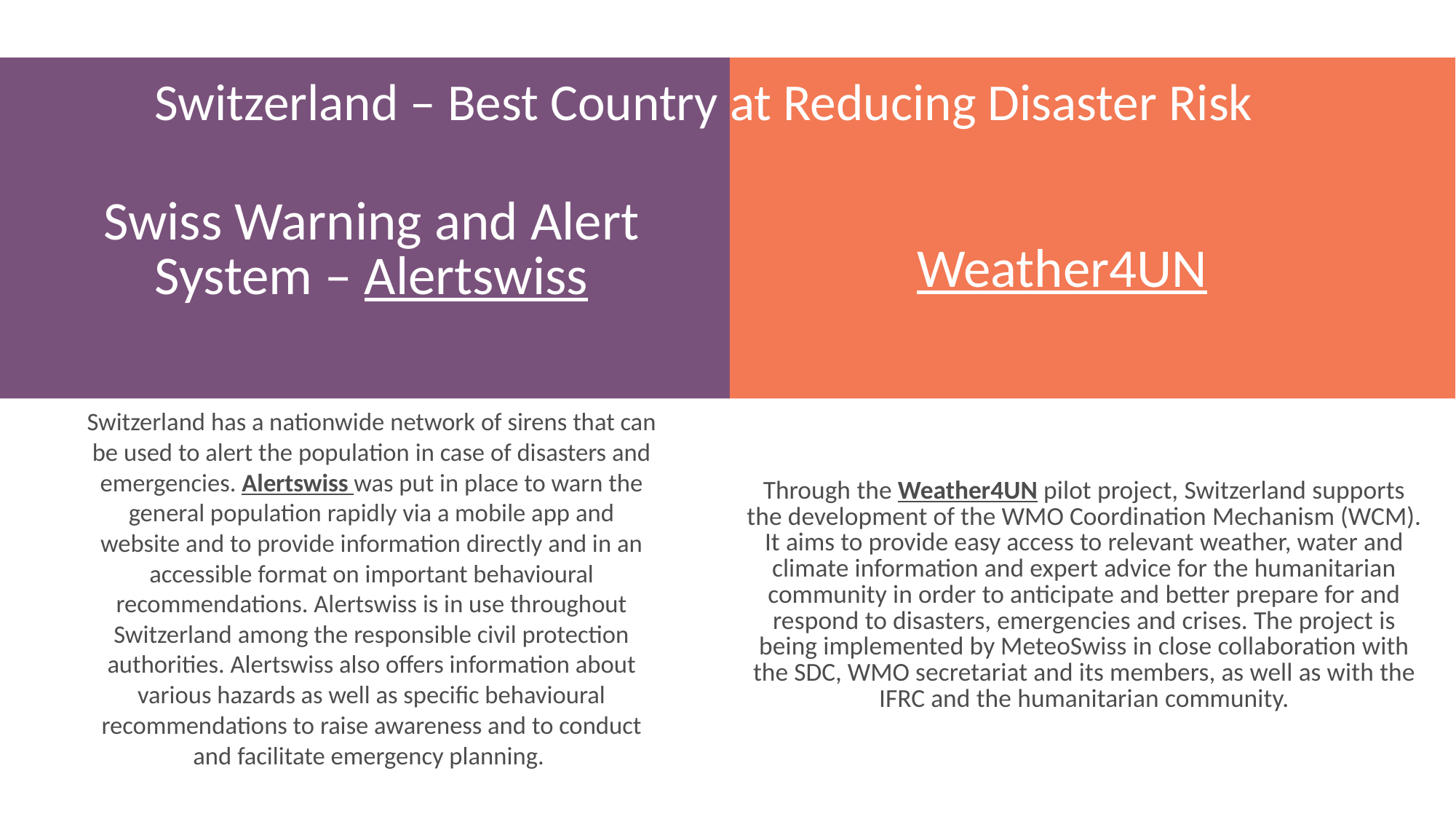

Switzerland – Best Country at Reducing Disaster Risk
Swiss Warning and Alert System – Alertswiss
Weather4UN
Switzerland has a nationwide network of sirens that can be used to alert the population in case of disasters and emergencies. Alertswiss was put in place to warn the general population rapidly via a mobile app and website and to provide information directly and in an accessible format on important behavioural recommendations. Alertswiss is in use throughout Switzerland among the responsible civil protection authorities. Alertswiss also offers information about various hazards as well as specific behavioural recommendations to raise awareness and to conduct and facilitate emergency planning.
Through the Weather4UN pilot project, Switzerland supports the development of the WMO Coordination Mechanism (WCM). It aims to provide easy access to relevant weather, water and climate information and expert advice for the humanitarian community in order to anticipate and better prepare for and respond to disasters, emergencies and crises. The project is being implemented by MeteoSwiss in close collaboration with the SDC, WMO secretariat and its members, as well as with the IFRC and the humanitarian community.